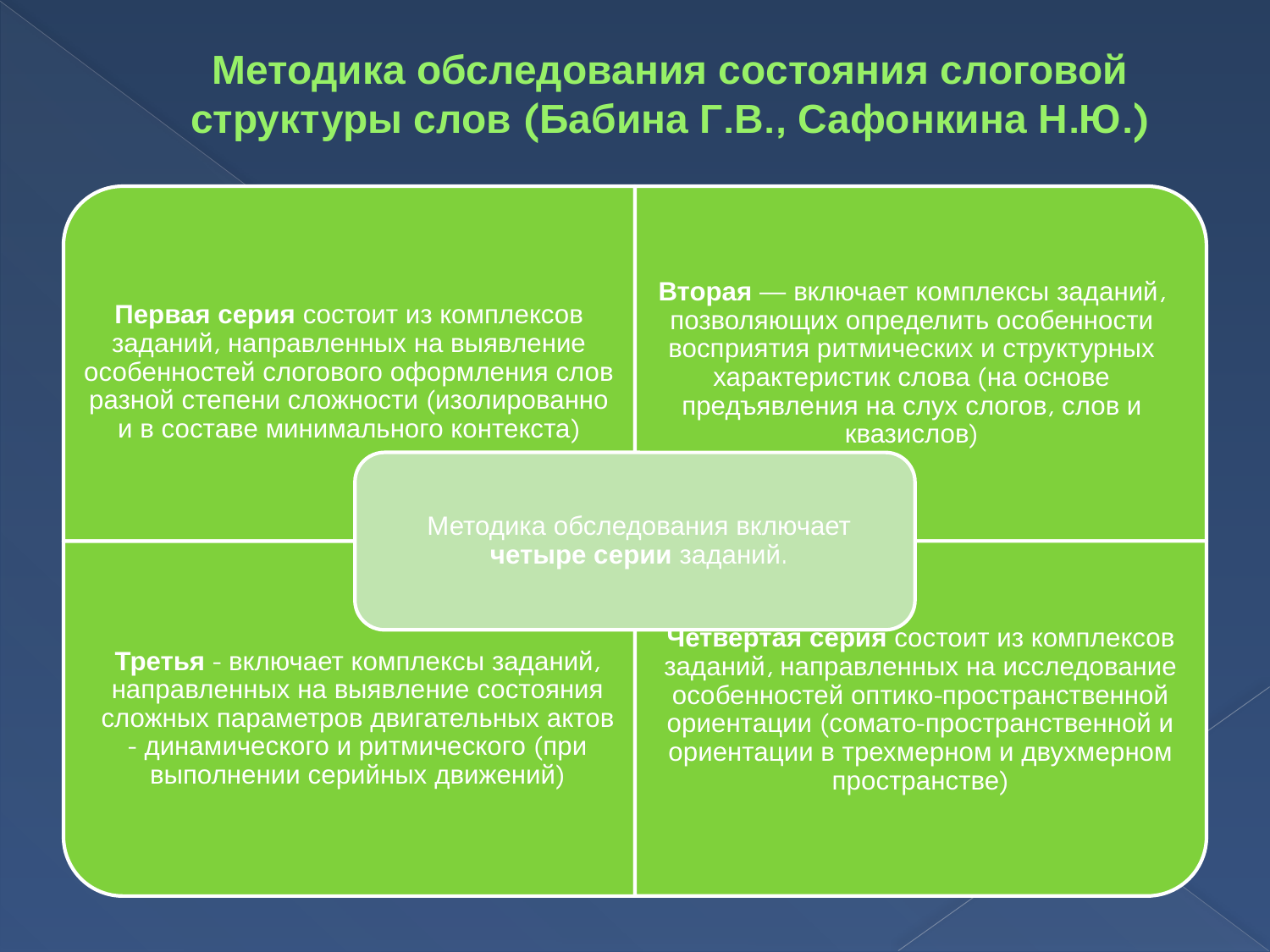

# Методика обследования состояния слоговой структуры слов (Бабина Г.В., Сафонкина Н.Ю.)
Первая серия состоит из комплексов заданий, направленных на выявление особенностей слогового оформления слов разной степени сложности (изолированно и в составе минимального контекста)
Вторая — включает комплексы заданий, позволяющих определить особенности восприятия ритмических и структурных характеристик слова (на основе предъявления на слух слогов, слов и квазислов)
Третья - включает комплексы заданий, направленных на выявление состояния сложных параметров двигательных актов - динамического и ритмического (при выполнении серийных движений)
Четвертая серия состоит из комплексов заданий, направленных на исследование особенностей оптико-пространственной ориентации (сомато-пространственной и ориентации в трехмерном и двухмерном пространстве)
Методика обследования включает четыре серии заданий.